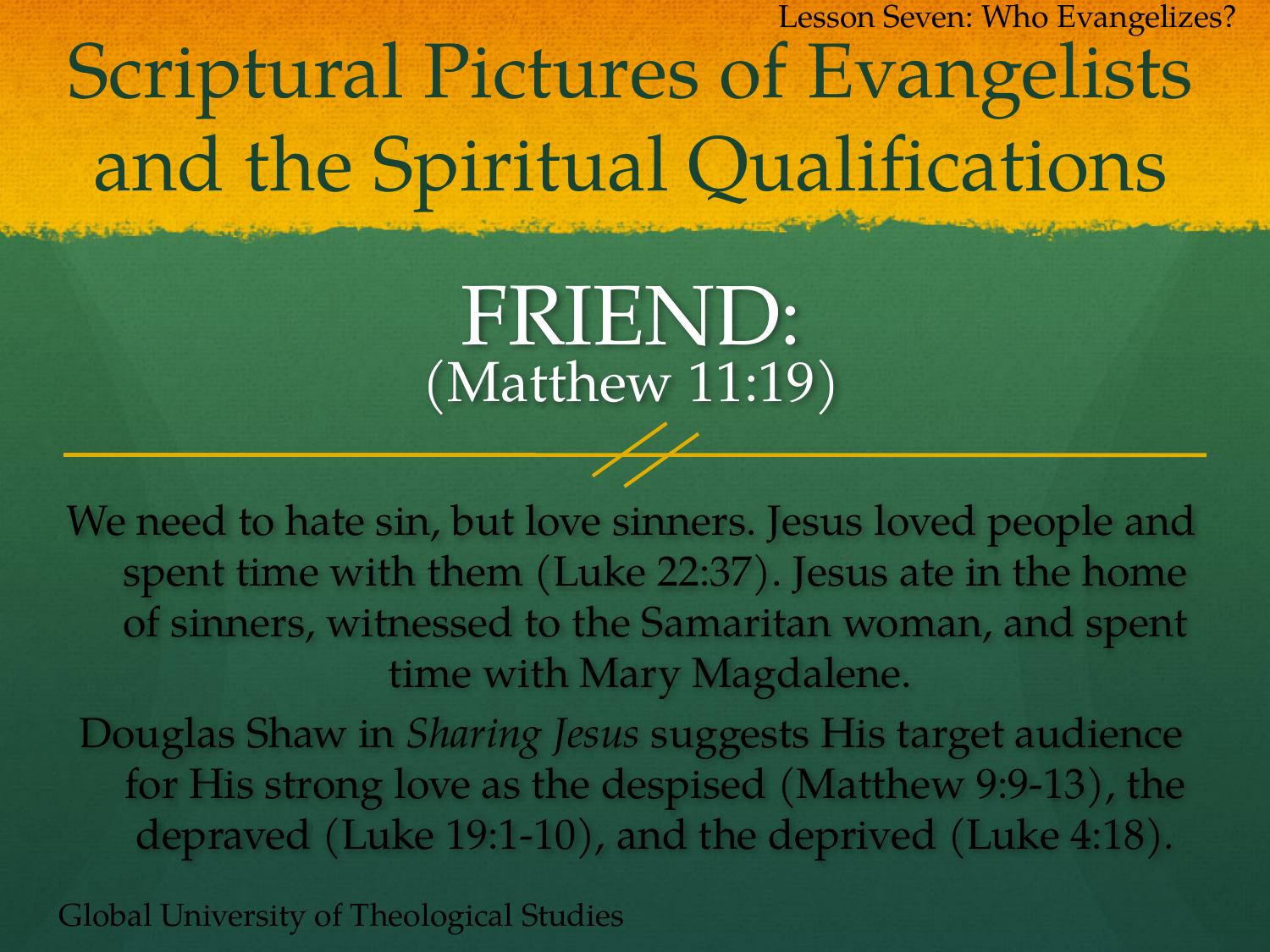

Lesson Seven: Who Evangelizes?

# Scriptural Pictures of Evangelists and the Spiritual Qualifications
FRIEND:
(Matthew 11:19)
We need to hate sin, but love sinners. Jesus loved people and spent time with them (Luke 22:37). Jesus ate in the home of sinners, witnessed to the Samaritan woman, and spent time with Mary Magdalene.
Douglas Shaw in Sharing Jesus suggests His target audience for His strong love as the despised (Matthew 9:9-13), the depraved (Luke 19:1-10), and the deprived (Luke 4:18).
Global University of Theological Studies